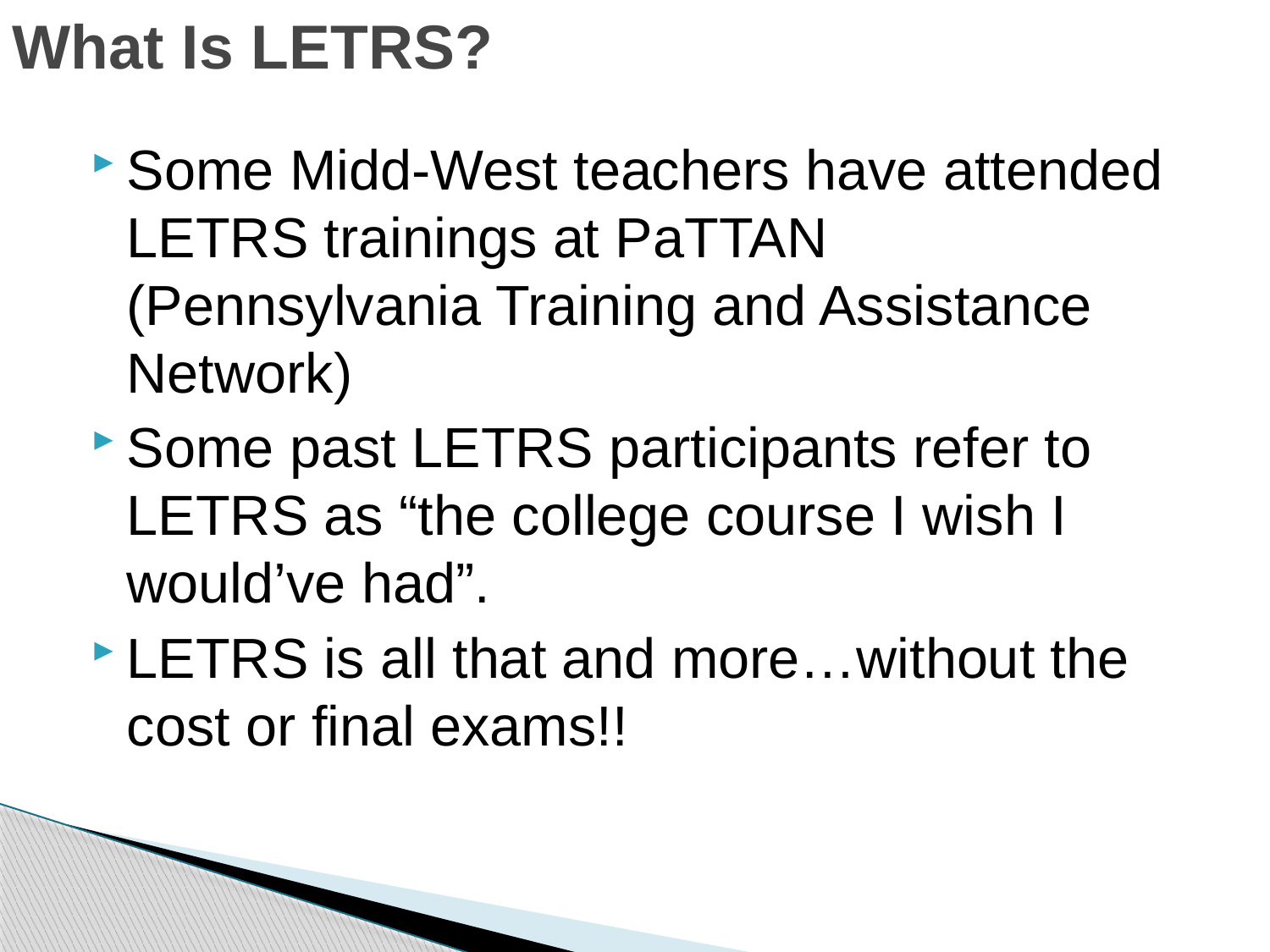

# What Is LETRS?
Some Midd-West teachers have attended LETRS trainings at PaTTAN (Pennsylvania Training and Assistance Network)
Some past LETRS participants refer to LETRS as “the college course I wish I would’ve had”.
LETRS is all that and more…without the cost or final exams!!